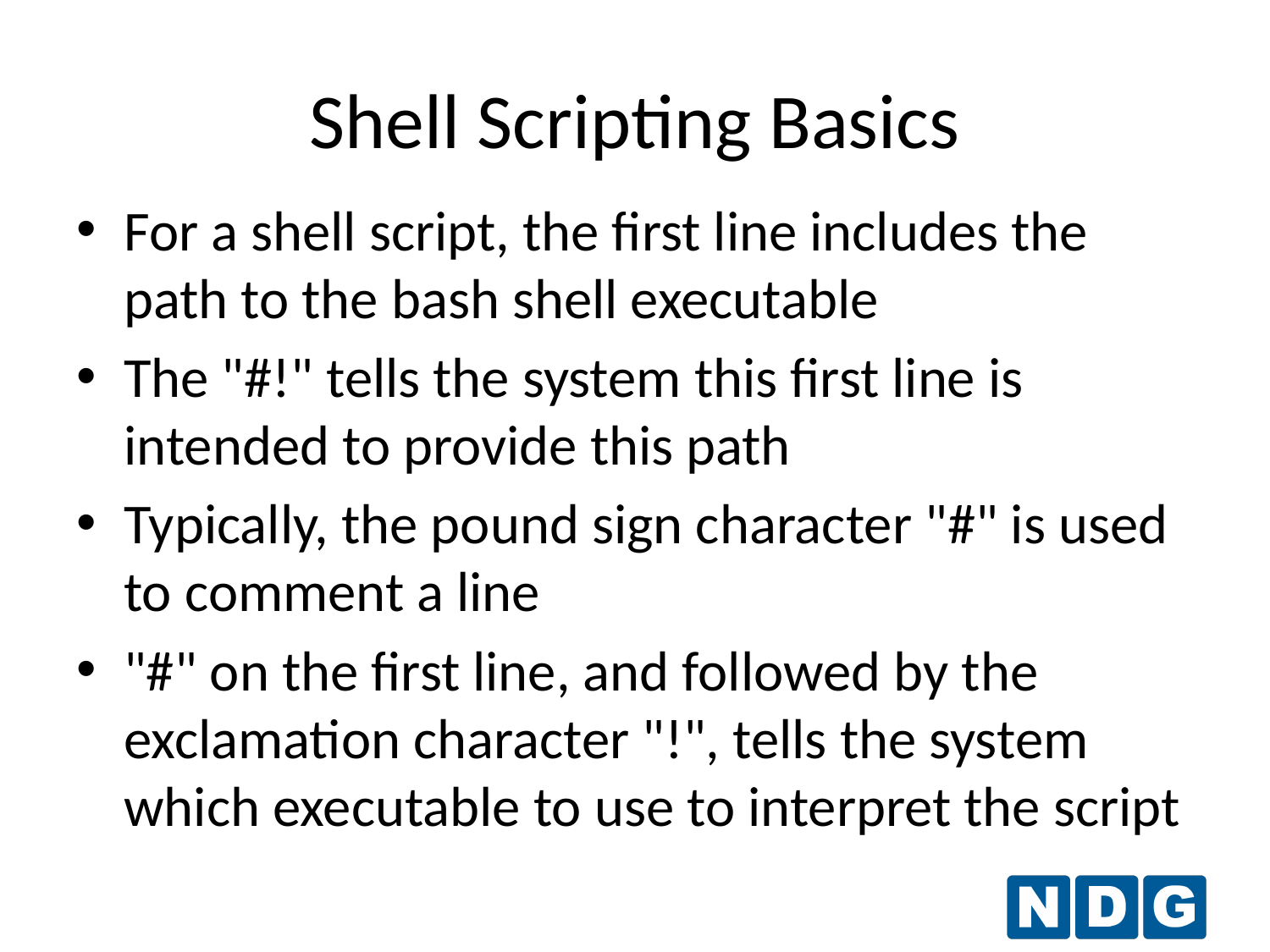

Shell Scripting Basics
For a shell script, the first line includes the path to the bash shell executable
The "#!" tells the system this first line is intended to provide this path
Typically, the pound sign character "#" is used to comment a line
"#" on the first line, and followed by the exclamation character "!", tells the system which executable to use to interpret the script